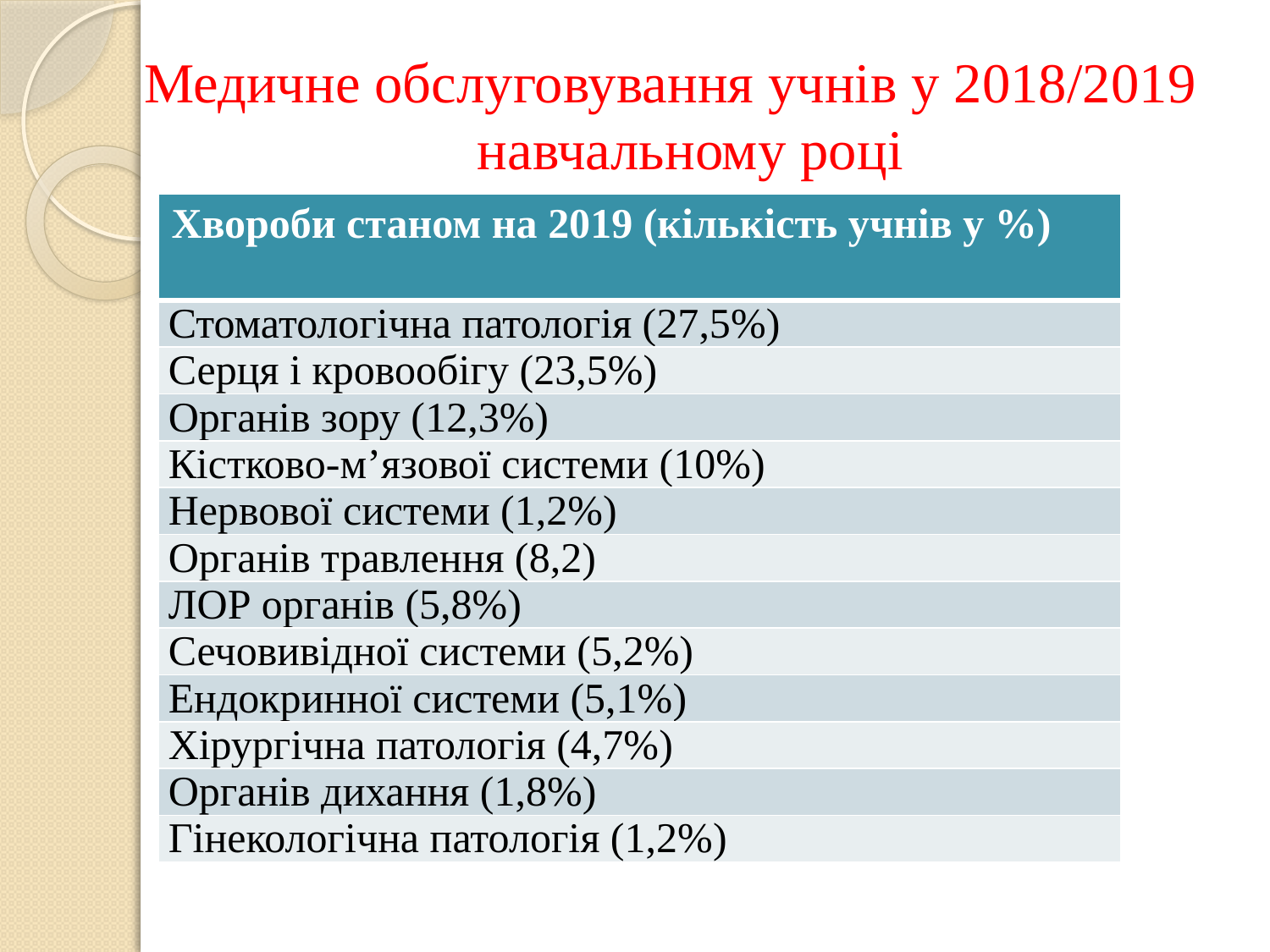

Медичне обслуговування учнів у 2018/2019 навчальному році

| Хвороби станом на 2019 (кількість учнів у %) |
| --- |
| Стоматологічна патологія (27,5%) |
| Серця і кровообігу (23,5%) |
| Органів зору (12,3%) |
| Кістково-м’язової системи (10%) |
| Нервової системи (1,2%) |
| Органів травлення (8,2) |
| ЛОР органів (5,8%) |
| Сечовивідної системи (5,2%) |
| Ендокринної системи (5,1%) |
| Хірургічна патологія (4,7%) |
| Органів дихання (1,8%) |
| Гінекологічна патологія (1,2%) |